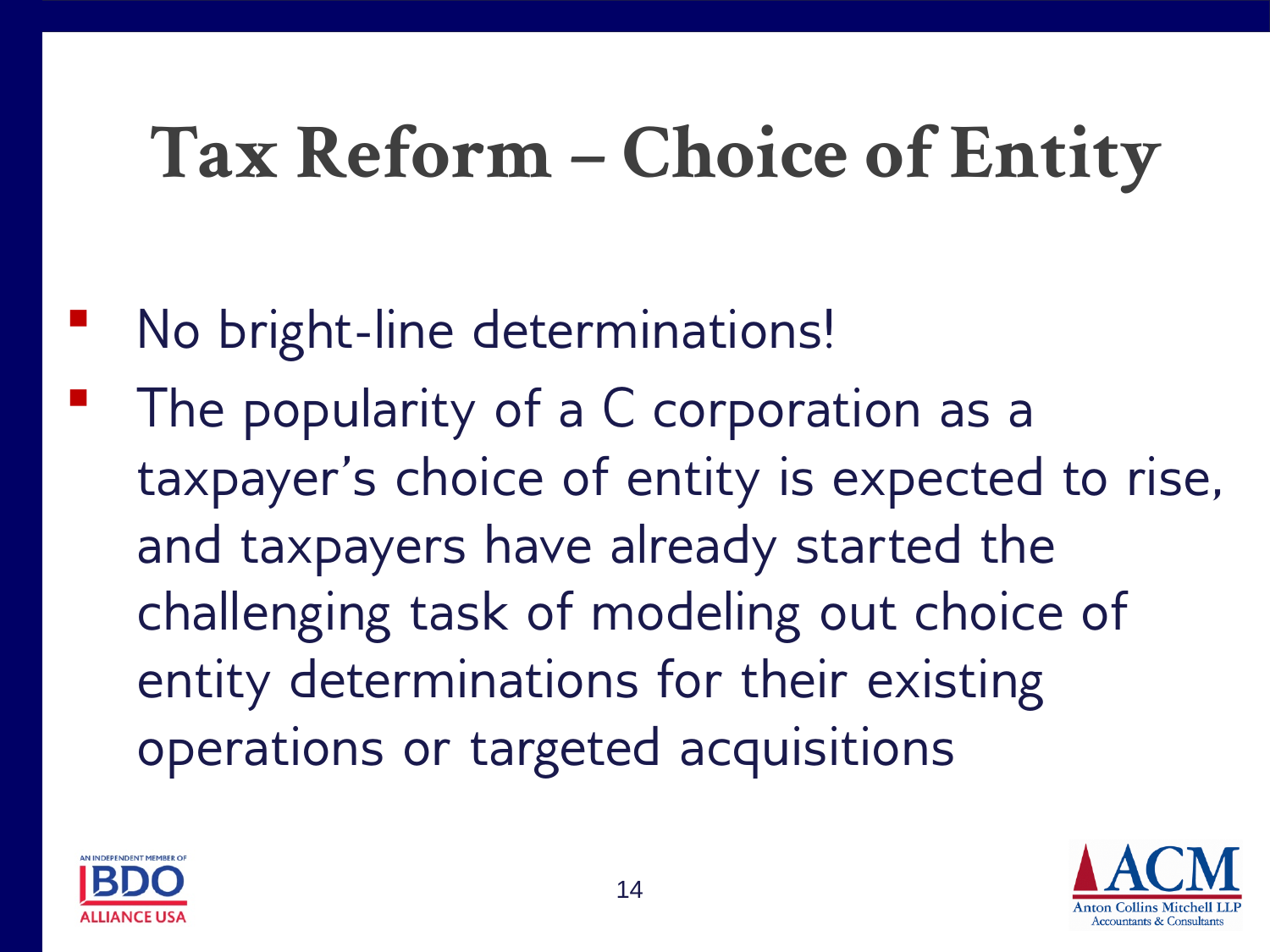

# Tax Reform – Choice of Entity
No bright-line determinations!
The popularity of a C corporation as a taxpayer’s choice of entity is expected to rise, and taxpayers have already started the challenging task of modeling out choice of entity determinations for their existing operations or targeted acquisitions

14